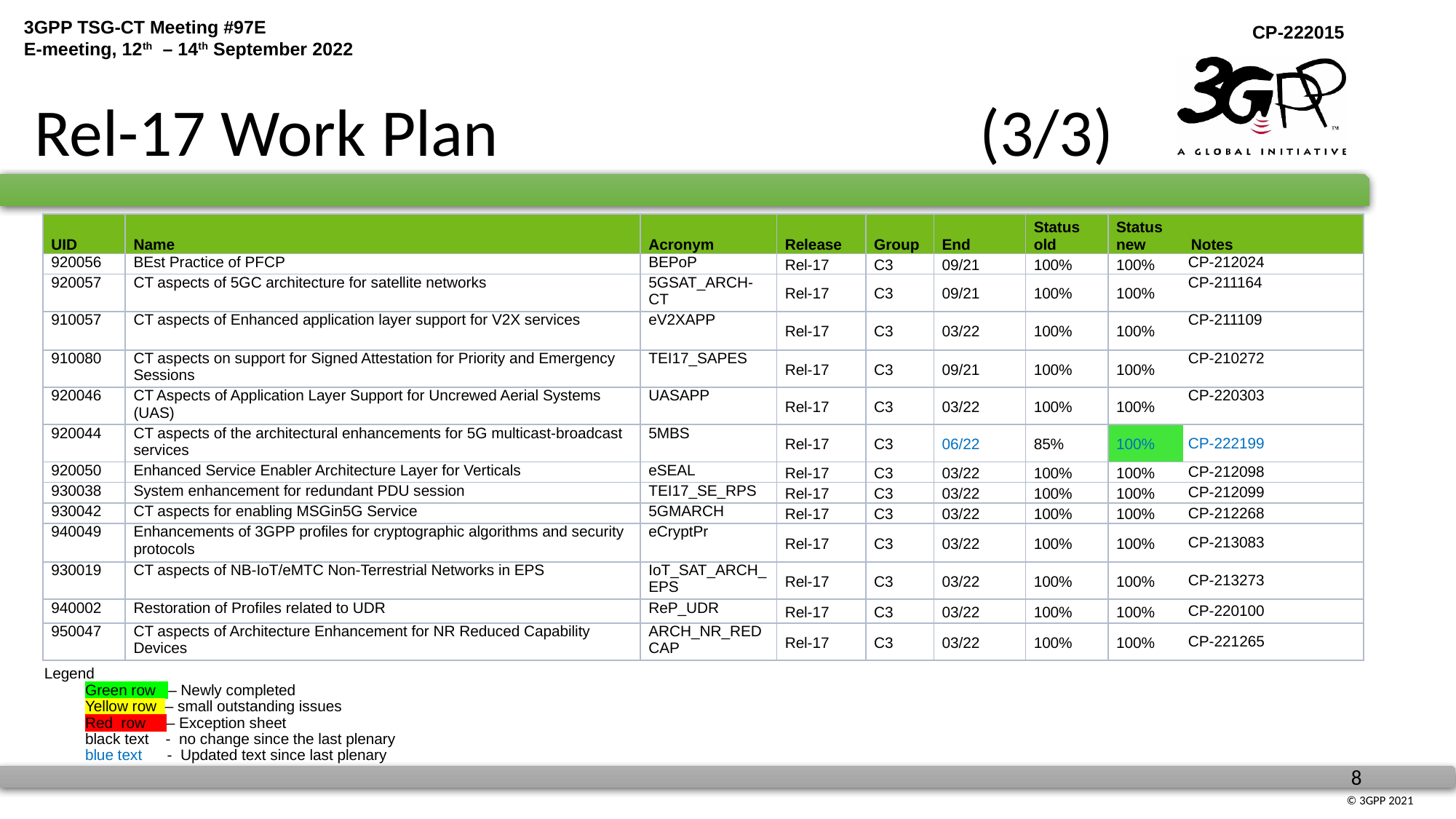

# Rel-17 Work Plan                                (3/3)
| UID | Name | Acronym | Release | Group | End | Status old | Status new | Notes |
| --- | --- | --- | --- | --- | --- | --- | --- | --- |
| 920056 | BEst Practice of PFCP | BEPoP | Rel-17 | C3 | 09/21 | 100% | 100% | CP-212024 |
| 920057 | CT aspects of 5GC architecture for satellite networks | 5GSAT\_ARCH-CT | Rel-17 | C3 | 09/21 | 100% | 100% | CP-211164 |
| 910057 | CT aspects of Enhanced application layer support for V2X services | eV2XAPP | Rel-17 | C3 | 03/22 | 100% | 100% | CP-211109 |
| 910080 | CT aspects on support for Signed Attestation for Priority and Emergency Sessions | TEI17\_SAPES | Rel-17 | C3 | 09/21 | 100% | 100% | CP-210272 |
| 920046 | CT Aspects of Application Layer Support for Uncrewed Aerial Systems (UAS) | UASAPP | Rel-17 | C3 | 03/22 | 100% | 100% | CP-220303 |
| 920044 | CT aspects of the architectural enhancements for 5G multicast-broadcast services | 5MBS | Rel-17 | C3 | 06/22 | 85% | 100% | CP-222199 |
| 920050 | Enhanced Service Enabler Architecture Layer for Verticals | eSEAL | Rel-17 | C3 | 03/22 | 100% | 100% | CP-212098 |
| 930038 | System enhancement for redundant PDU session | TEI17\_SE\_RPS | Rel-17 | C3 | 03/22 | 100% | 100% | CP-212099 |
| 930042 | CT aspects for enabling MSGin5G Service | 5GMARCH | Rel-17 | C3 | 03/22 | 100% | 100% | CP-212268 |
| 940049 | Enhancements of 3GPP profiles for cryptographic algorithms and security protocols | eCryptPr | Rel-17 | C3 | 03/22 | 100% | 100% | CP-213083 |
| 930019 | CT aspects of NB-IoT/eMTC Non-Terrestrial Networks in EPS | IoT\_SAT\_ARCH\_EPS | Rel-17 | C3 | 03/22 | 100% | 100% | CP-213273 |
| 940002 | Restoration of Profiles related to UDR | ReP\_UDR | Rel-17 | C3 | 03/22 | 100% | 100% | CP-220100 |
| 950047 | CT aspects of Architecture Enhancement for NR Reduced Capability Devices | ARCH\_NR\_REDCAP | Rel-17 | C3 | 03/22 | 100% | 100% | CP-221265 |
Legend
Green row   – Newly completed
	Yellow row  – small outstanding issues
Red  row     – Exception sheet
	black text    -  no change since the last plenary
	blue text      -  Updated text since last plenary